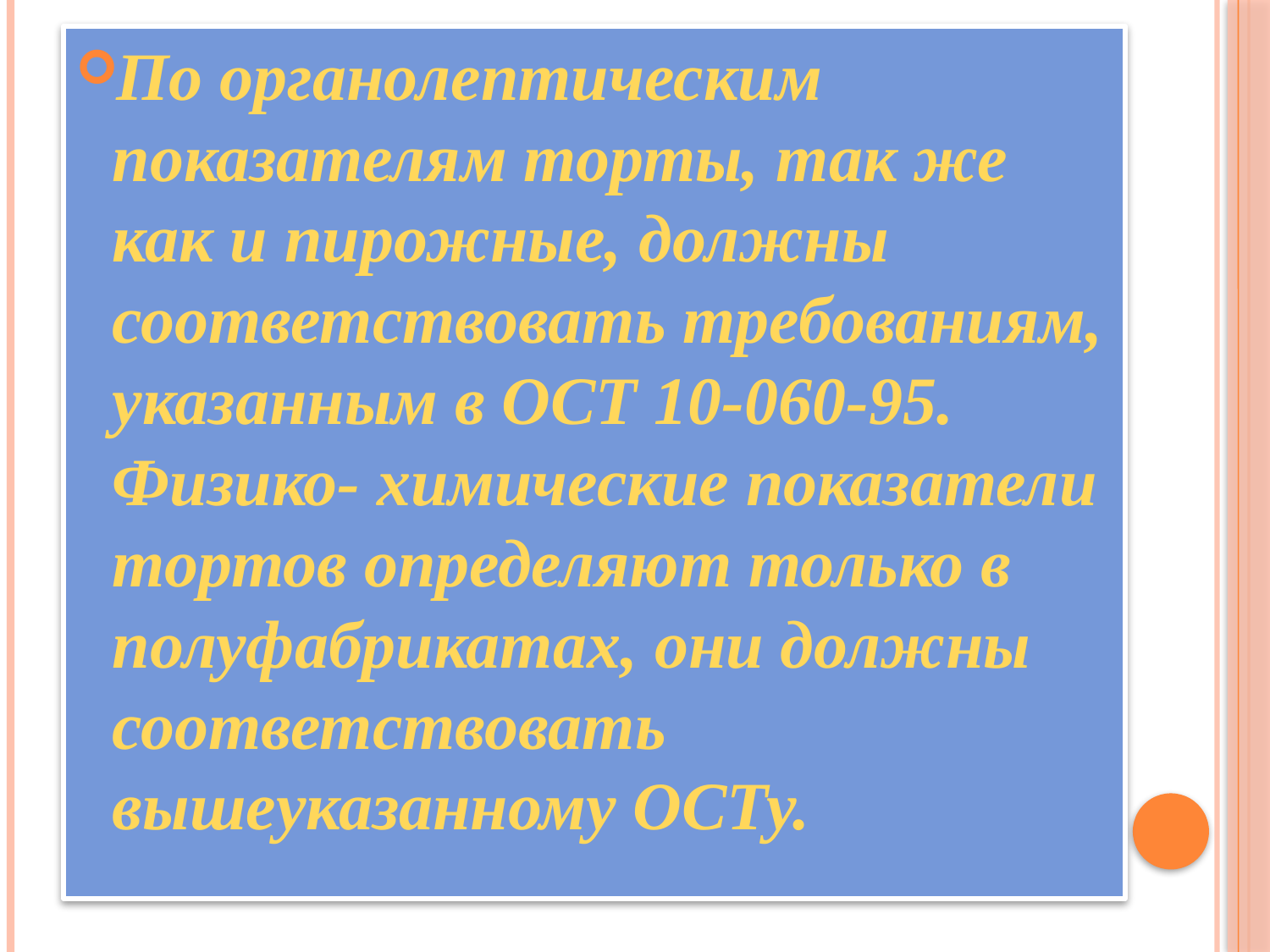

По органолептическим показателям торты, так же как и пирожные, должны соответствовать требованиям, указанным в ОСТ 10-060-95. Физико- химические показатели тортов определяют только в полуфабрикатах, они должны соответствовать вышеуказанному ОСТу.